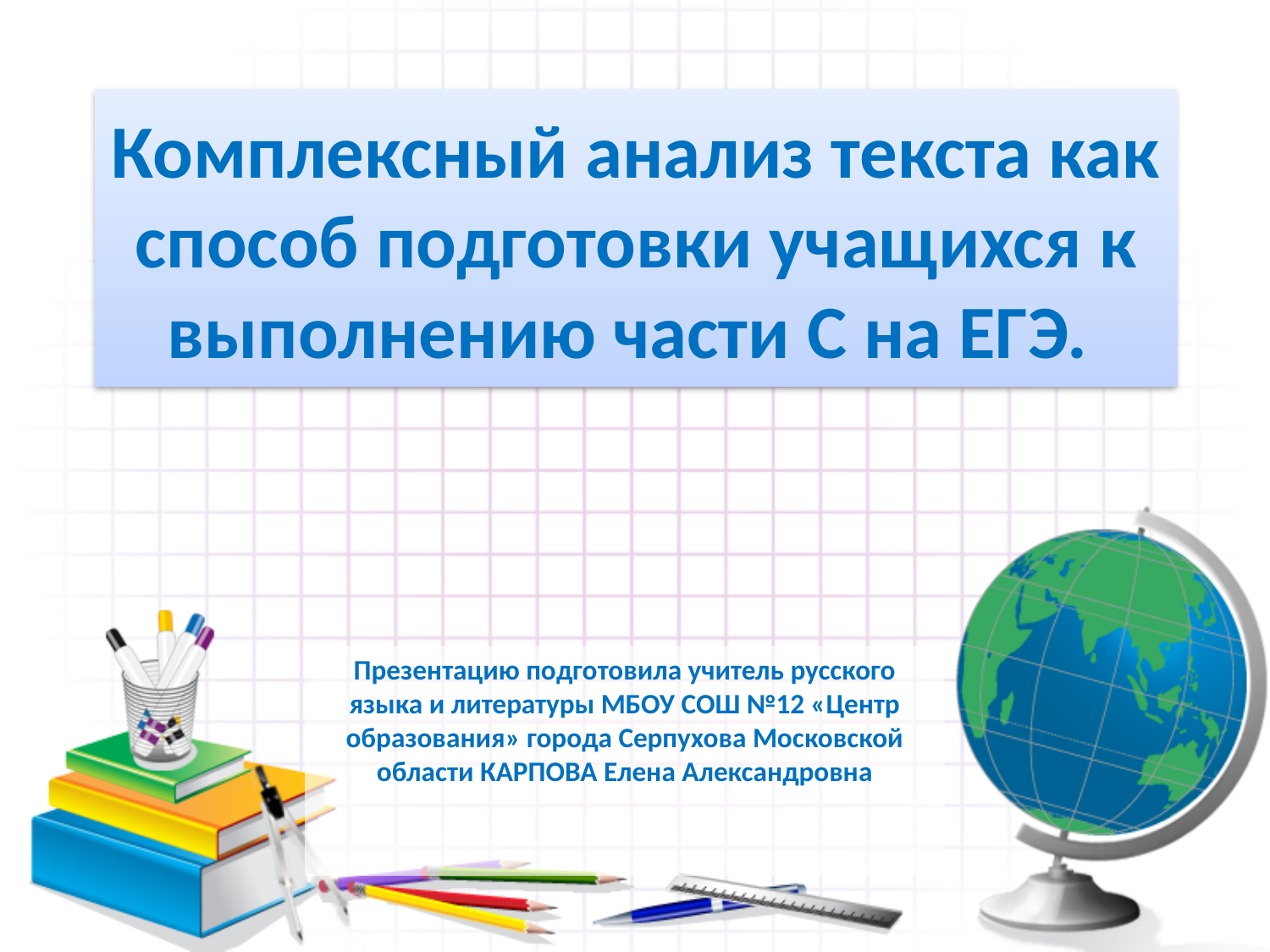

# Комплексный анализ текста как способ подготовки учащихся к выполнению части С на ЕГЭ.
Презентацию подготовила учитель русского языка и литературы МБОУ СОШ №12 «Центр образования» города Серпухова Московской области КАРПОВА Елена Александровна